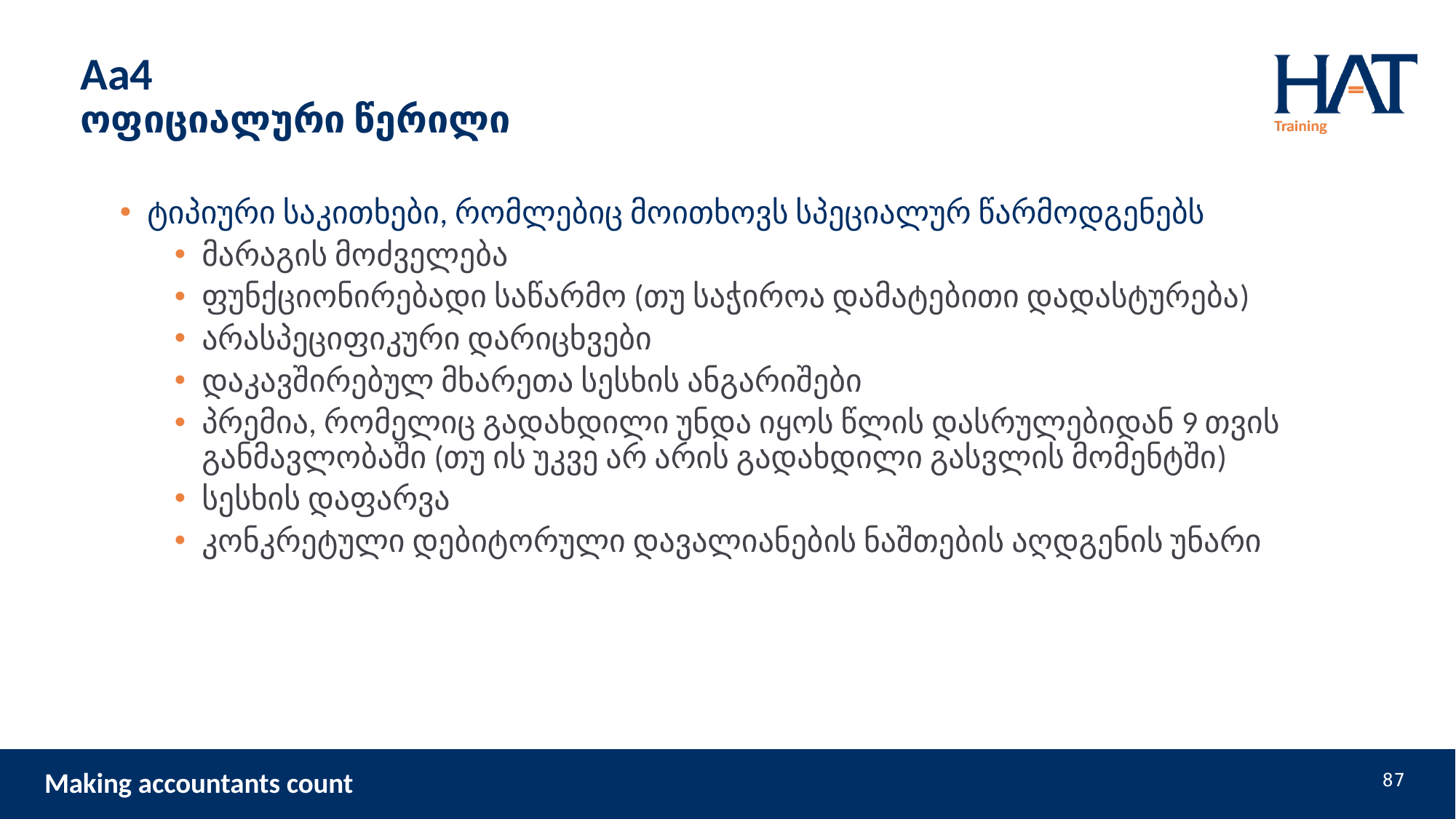

# Aa4 ოფიციალური წერილი
ტიპიური საკითხები, რომლებიც მოითხოვს სპეციალურ წარმოდგენებს
მარაგის მოძველება
ფუნქციონირებადი საწარმო (თუ საჭიროა დამატებითი დადასტურება)
არასპეციფიკური დარიცხვები
დაკავშირებულ მხარეთა სესხის ანგარიშები
პრემია, რომელიც გადახდილი უნდა იყოს წლის დასრულებიდან 9 თვის განმავლობაში (თუ ის უკვე არ არის გადახდილი გასვლის მომენტში)
სესხის დაფარვა
კონკრეტული დებიტორული დავალიანების ნაშთების აღდგენის უნარი
87